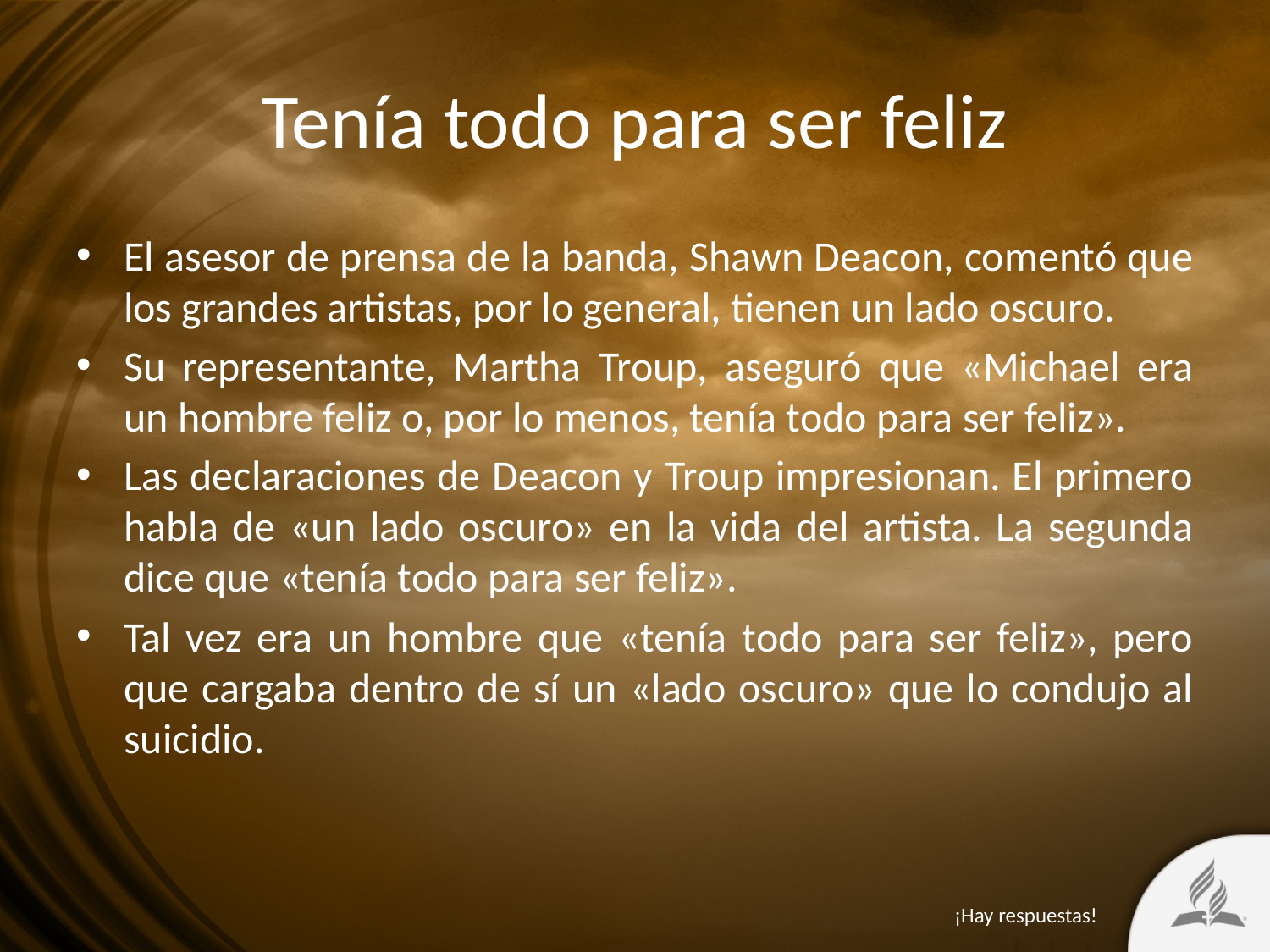

# Tenía todo para ser feliz
El asesor de prensa de la banda, Shawn Deacon, comentó que los grandes artistas, por lo general, tienen un lado oscuro.
Su representante, Martha Troup, aseguró que «Michael era un hombre feliz o, por lo menos, tenía todo para ser feliz».
Las declaraciones de Deacon y Troup impresionan. El primero habla de «un lado oscuro» en la vida del artista. La segunda dice que «tenía todo para ser feliz».
Tal vez era un hombre que «tenía todo para ser feliz», pero que cargaba dentro de sí un «lado oscuro» que lo condujo al suicidio.
¡Hay respuestas!